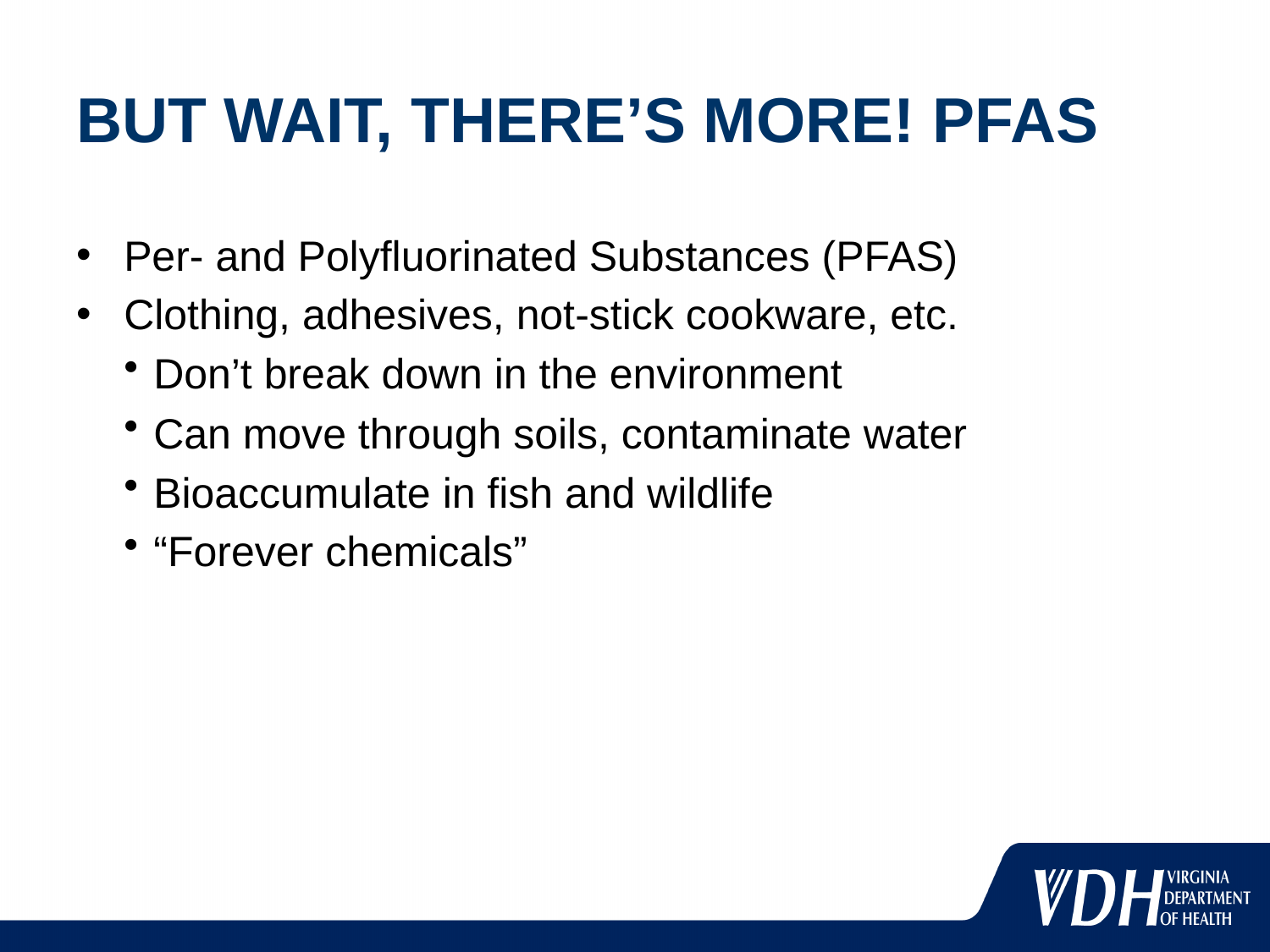

# BUT WAIT, THERE’S MORE! PFAS
Per- and Polyfluorinated Substances (PFAS)
Clothing, adhesives, not-stick cookware, etc.
Don’t break down in the environment
Can move through soils, contaminate water
Bioaccumulate in fish and wildlife
“Forever chemicals”